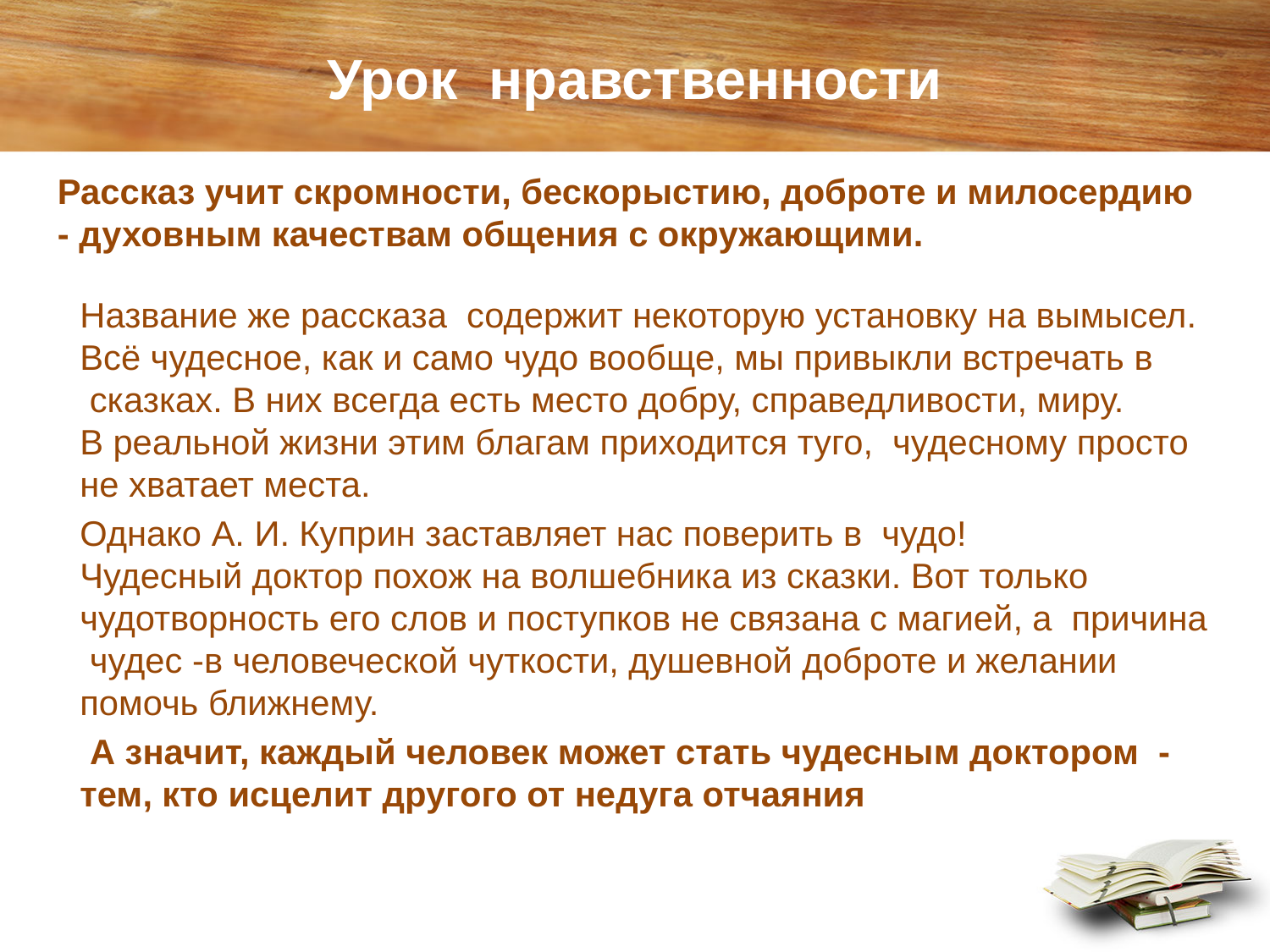

# Урок  нравственности
Рассказ учит скромности, бескорыстию, доброте и милосердию - духовным качествам общения с окружающими.

Название же рассказа  содержит некоторую установку на вымысел. Всё чудесное, как и само чудо вообще, мы привыкли встречать в  сказках. В них всегда есть место добру, справедливости, миру.     В реальной жизни этим благам приходится туго,  чудесному просто не хватает места.
Однако А. И. Куприн заставляет нас поверить в  чудо!                  Чудесный доктор похож на волшебника из сказки. Вот только чудотворность его слов и поступков не связана с магией, а  причина    чудес -в человеческой чуткости, душевной доброте и желании помочь ближнему.
 А значит, каждый человек может стать чудесным доктором  -    тем, кто исцелит другого от недуга отчаяния